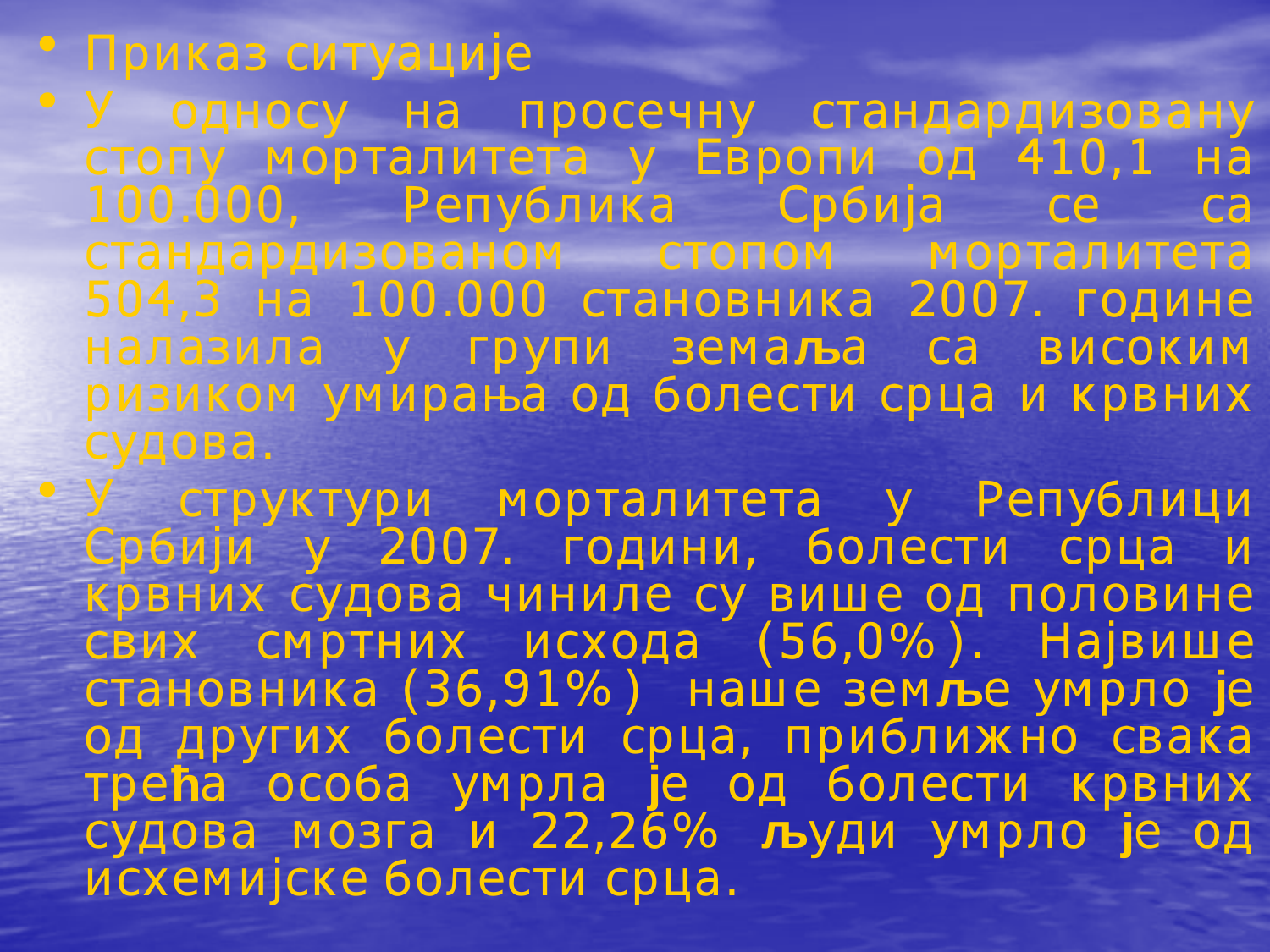

Приказ ситуације
У односу на просечну стандардизовану стопу морталитета у Европи од 410,1 на 100.000, Република Србија се са стандардизованом стопом морталитета 504,3 на 100.000 становника 2007. године налазила у групи земаља са високим ризиком умирања од болести срца и крвних судова.
У структури морталитета у Републици Србији у 2007. години, болести срца и крвних судова чиниле су више од половине свих смртних исхода (56,0%). Највише становника (36,91%)  наше земље умрло је од других болести срца, приближно свака трећа особа умрла је од болести крвних судова мозга и 22,26% људи умрло је од исхемијске болести срца.